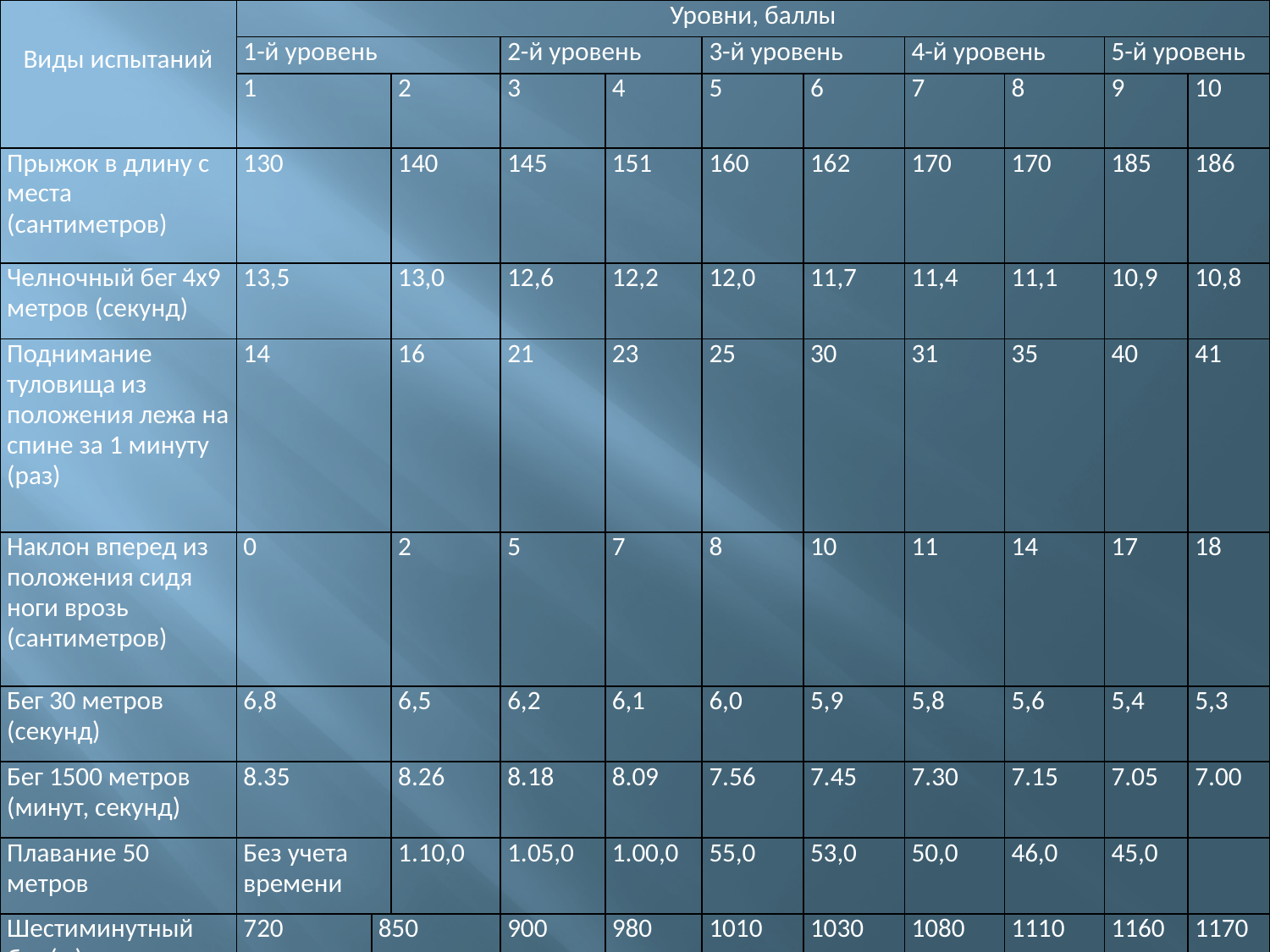

| Виды испытаний | Уровни, баллы |  |  |  |  |  |  |  |  |  |  |
| --- | --- | --- | --- | --- | --- | --- | --- | --- | --- | --- | --- |
|  | 1-й уровень |  |  | 2-й уровень |  | 3-й уровень |  | 4-й уровень |  | 5-й уровень |  |
|  | 1 |  | 2 | 3 | 4 | 5 | 6 | 7 | 8 | 9 | 10 |
| Прыжок в длину с места (сантиметров) | 130 |  | 140 | 145 | 151 | 160 | 162 | 170 | 170 | 185 | 186 |
| Челночный бег 4х9 метров (секунд) | 13,5 |  | 13,0 | 12,6 | 12,2 | 12,0 | 11,7 | 11,4 | 11,1 | 10,9 | 10,8 |
| Поднимание туловища из положения лежа на спине за 1 минуту (раз) | 14 |  | 16 | 21 | 23 | 25 | 30 | 31 | 35 | 40 | 41 |
| Наклон вперед из положения сидя ноги врозь (сантиметров) | 0 |  | 2 | 5 | 7 | 8 | 10 | 11 | 14 | 17 | 18 |
| Бег 30 метров (секунд) | 6,8 |  | 6,5 | 6,2 | 6,1 | 6,0 | 5,9 | 5,8 | 5,6 | 5,4 | 5,3 |
| Бег 1500 метров (минут, секунд) | 8.35 |  | 8.26 | 8.18 | 8.09 | 7.56 | 7.45 | 7.30 | 7.15 | 7.05 | 7.00 |
| Плавание 50 метров | Без учета времени |  | 1.10,0 | 1.05,0 | 1.00,0 | 55,0 | 53,0 | 50,0 | 46,0 | 45,0 |  |
| Шестиминутный бег (м) | 720 | 850 |  | 900 | 980 | 1010 | 1030 | 1080 | 1110 | 1160 | 1170 |